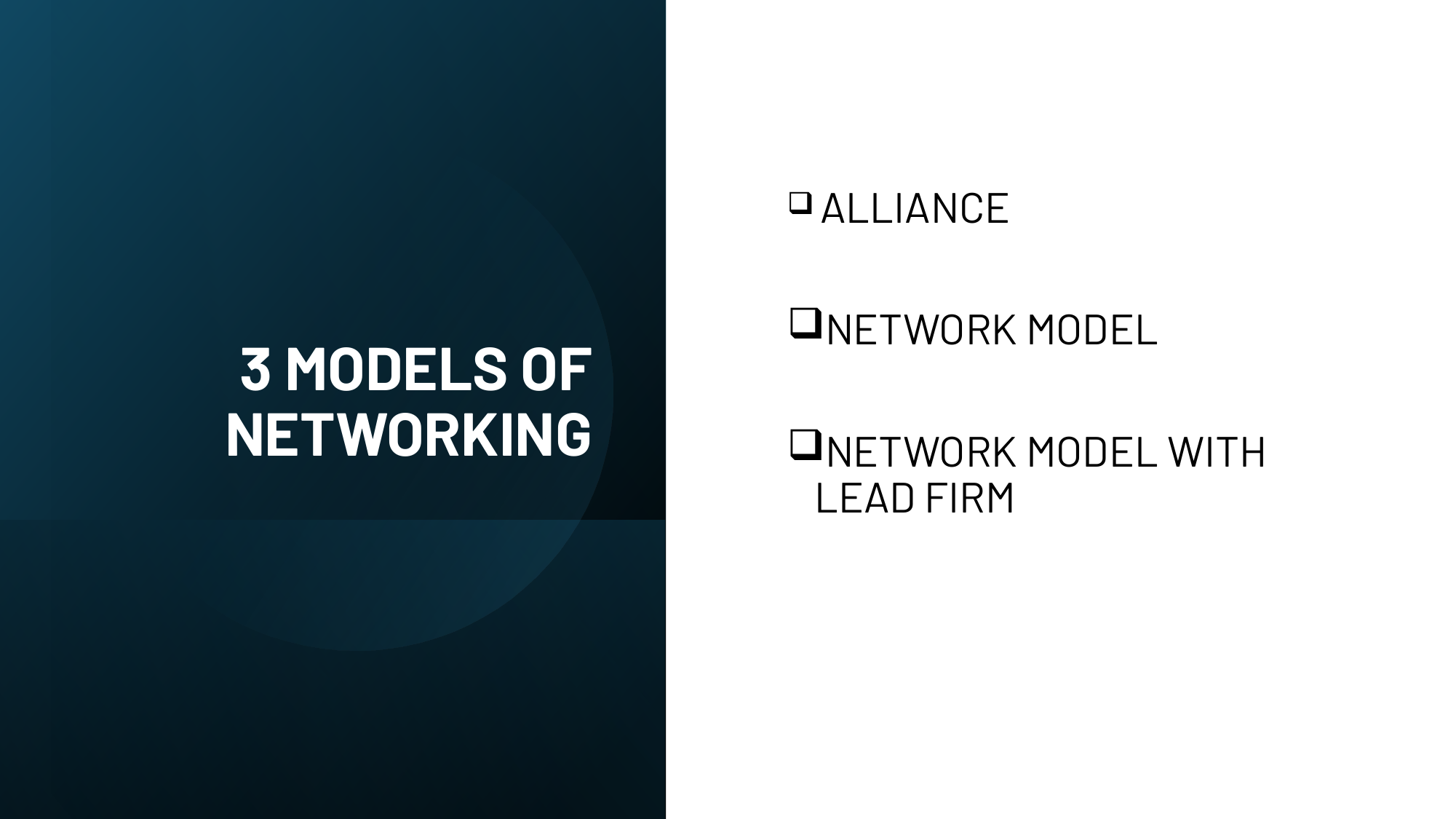

# 3 MODELS OF NETWORKING

 ALLIANCE

NETWORK MODEL

NETWORK MODEL WITH LEAD FIRM